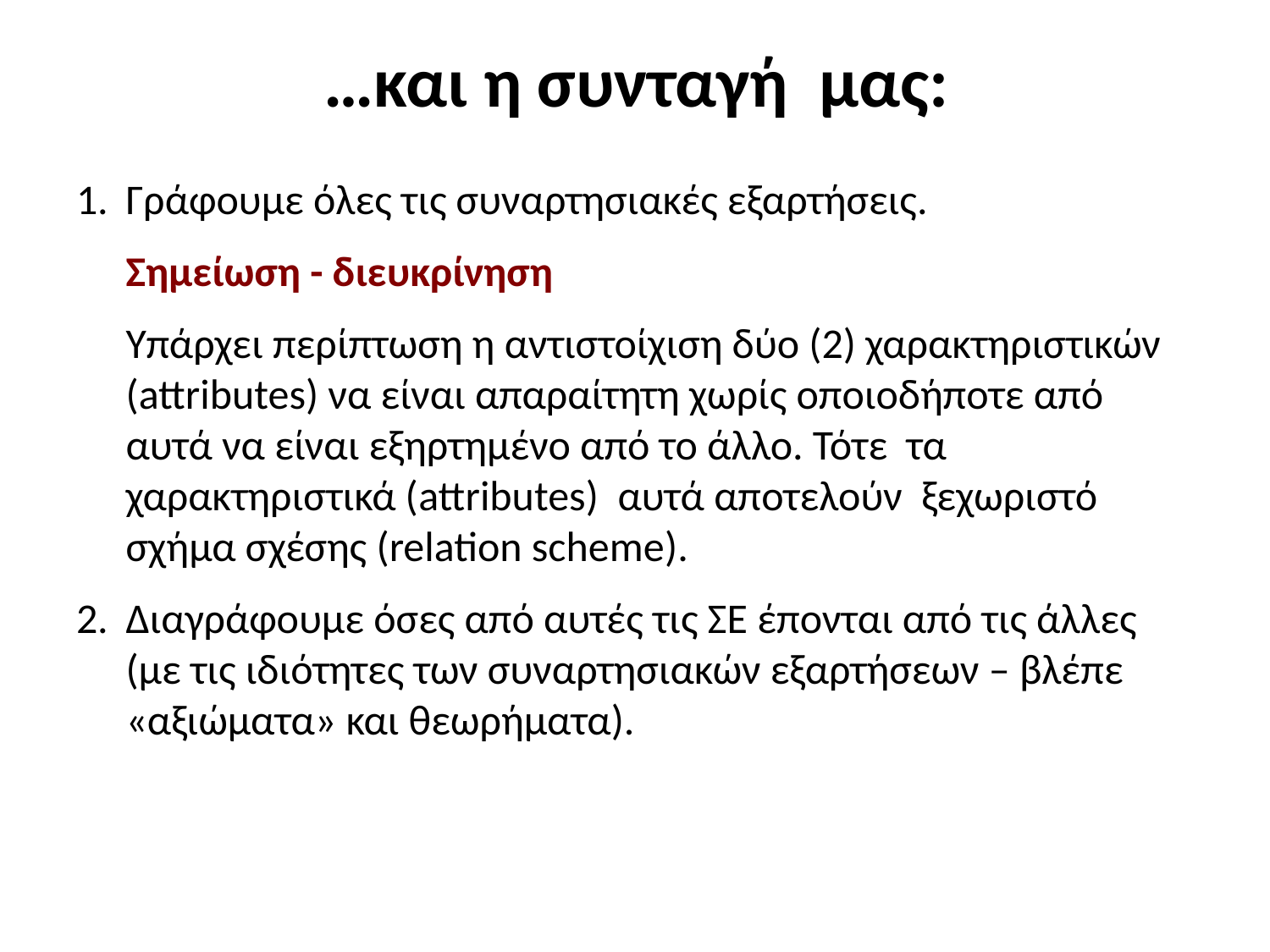

# …και η συνταγή  μας:
Γράφουμε όλες τις συναρτησιακές εξαρτήσεις.
Σημείωση - διευκρίνηση
Υπάρχει περίπτωση η αντιστοίχιση δύο (2) χαρακτηριστικών (attributes) να είναι απαραίτητη χωρίς οποιοδήποτε από αυτά να είναι εξηρτημένο από το άλλο. Τότε  τα χαρακτηριστικά (attributes)  αυτά αποτελούν  ξεχωριστό σχήμα σχέσης (relation scheme).
Διαγράφουμε όσες από αυτές τις ΣΕ έπονται από τις άλλες (με τις ιδιότητες των συναρτησιακών εξαρτήσεων – βλέπε «αξιώματα» και θεωρήματα).